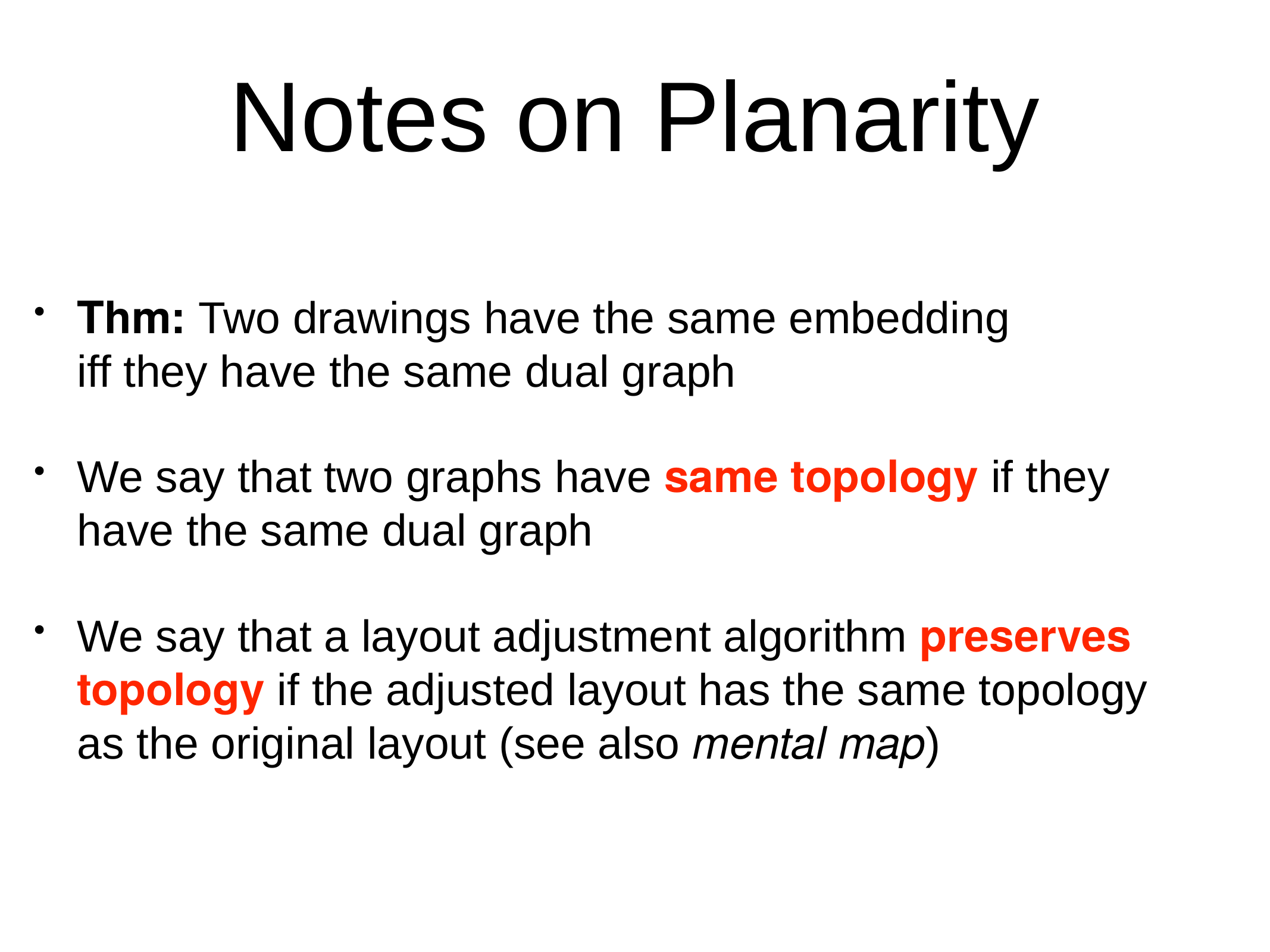

# Notes on Planarity
Thm: Two drawings have the same embedding
iff they have the same dual graph
We say that two graphs have same topology if they have the same dual graph
We say that a layout adjustment algorithm preserves topology if the adjusted layout has the same topology as the original layout (see also mental map)
9